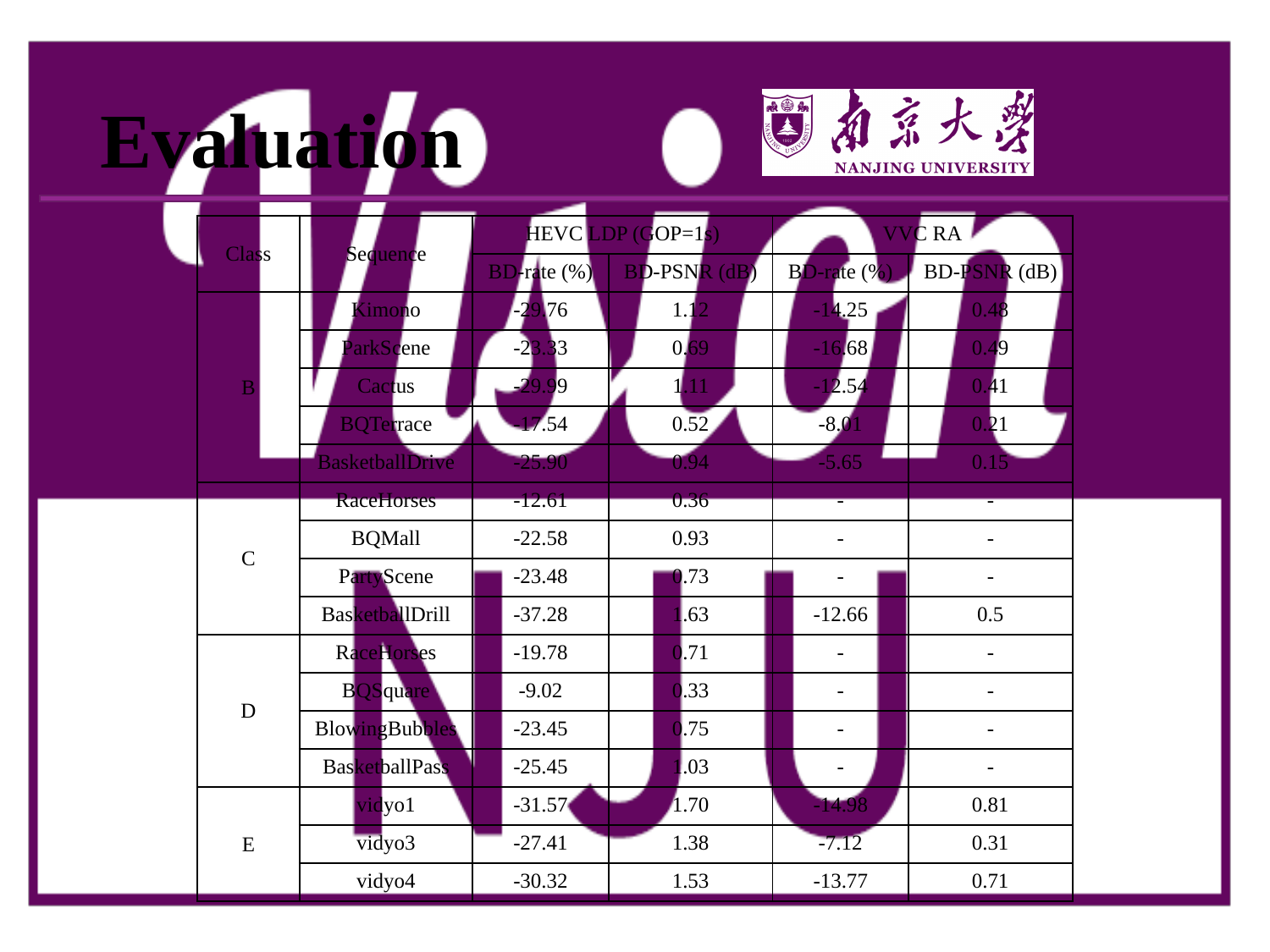

# Evaluation
| Class | Sequence | HEVC LDP (GOP=1s) |  | VVC RA |  |
| --- | --- | --- | --- | --- | --- |
|  |  | BD-rate (%) | BD-PSNR (dB) | BD-rate (%) | BD-PSNR (dB) |
| B | Kimono | -29.76 | 1.12 | -14.25 | 0.48 |
|  | ParkScene | -23.33 | 0.69 | -16.68 | 0.49 |
|  | Cactus | -29.99 | 1.11 | -12.54 | 0.41 |
|  | BQTerrace | -17.54 | 0.52 | -8.01 | 0.21 |
|  | BasketballDrive | -25.90 | 0.94 | -5.65 | 0.15 |
| C | RaceHorses | -12.61 | 0.36 | - | - |
|  | BQMall | -22.58 | 0.93 | - | - |
|  | PartyScene | -23.48 | 0.73 | - | - |
|  | BasketballDrill | -37.28 | 1.63 | -12.66 | 0.5 |
| D | RaceHorses | -19.78 | 0.71 | - | - |
|  | BQSquare | -9.02 | 0.33 | - | - |
|  | BlowingBubbles | -23.45 | 0.75 | - | - |
|  | BasketballPass | -25.45 | 1.03 | - | - |
| E | vidyo1 | -31.57 | 1.70 | -14.98 | 0.81 |
|  | vidyo3 | -27.41 | 1.38 | -7.12 | 0.31 |
|  | vidyo4 | -30.32 | 1.53 | -13.77 | 0.71 |